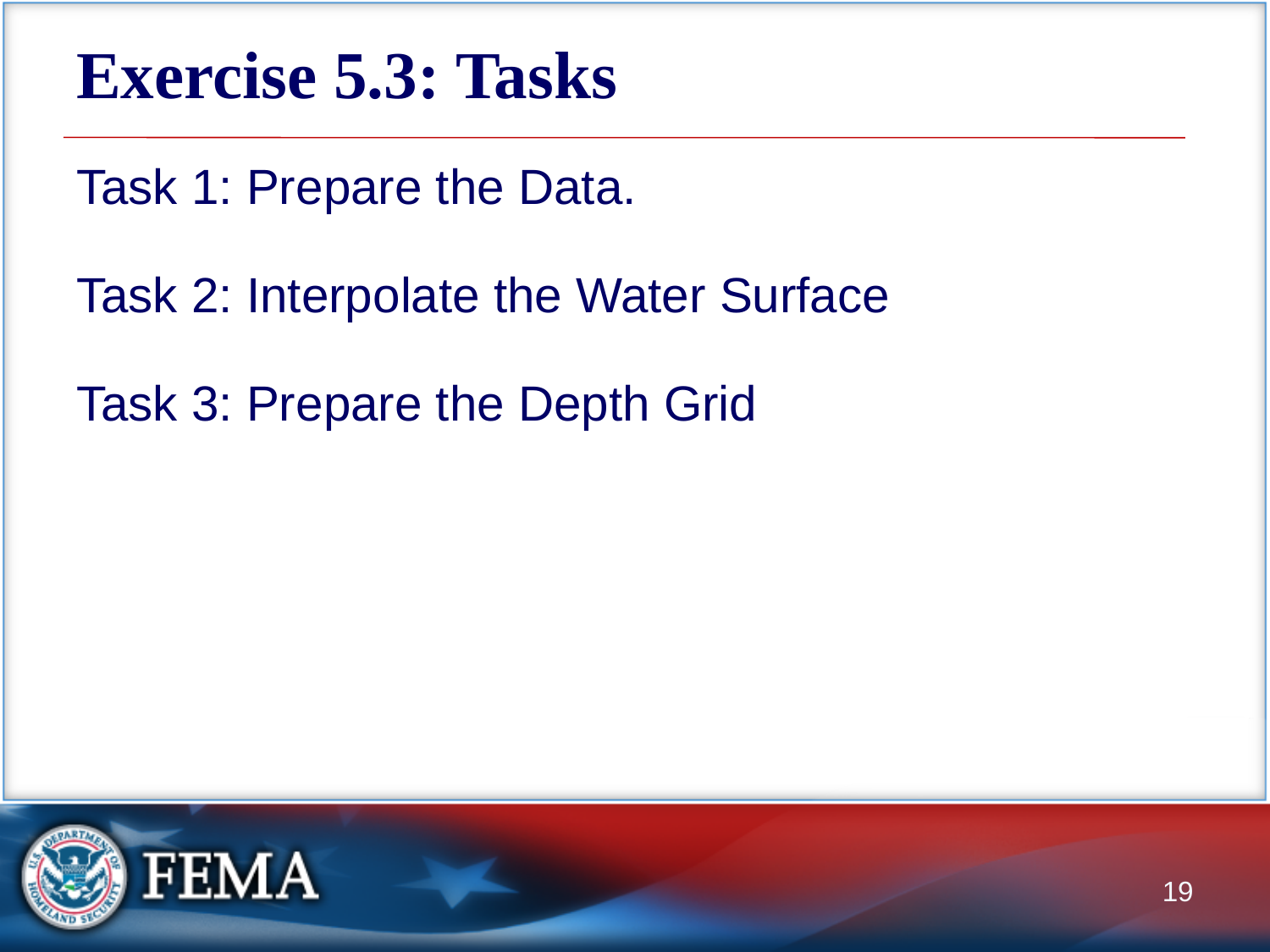

# Exercise 5.3: Tasks
Task 1: Prepare the Data.
Task 2: Interpolate the Water Surface
Task 3: Prepare the Depth Grid
19